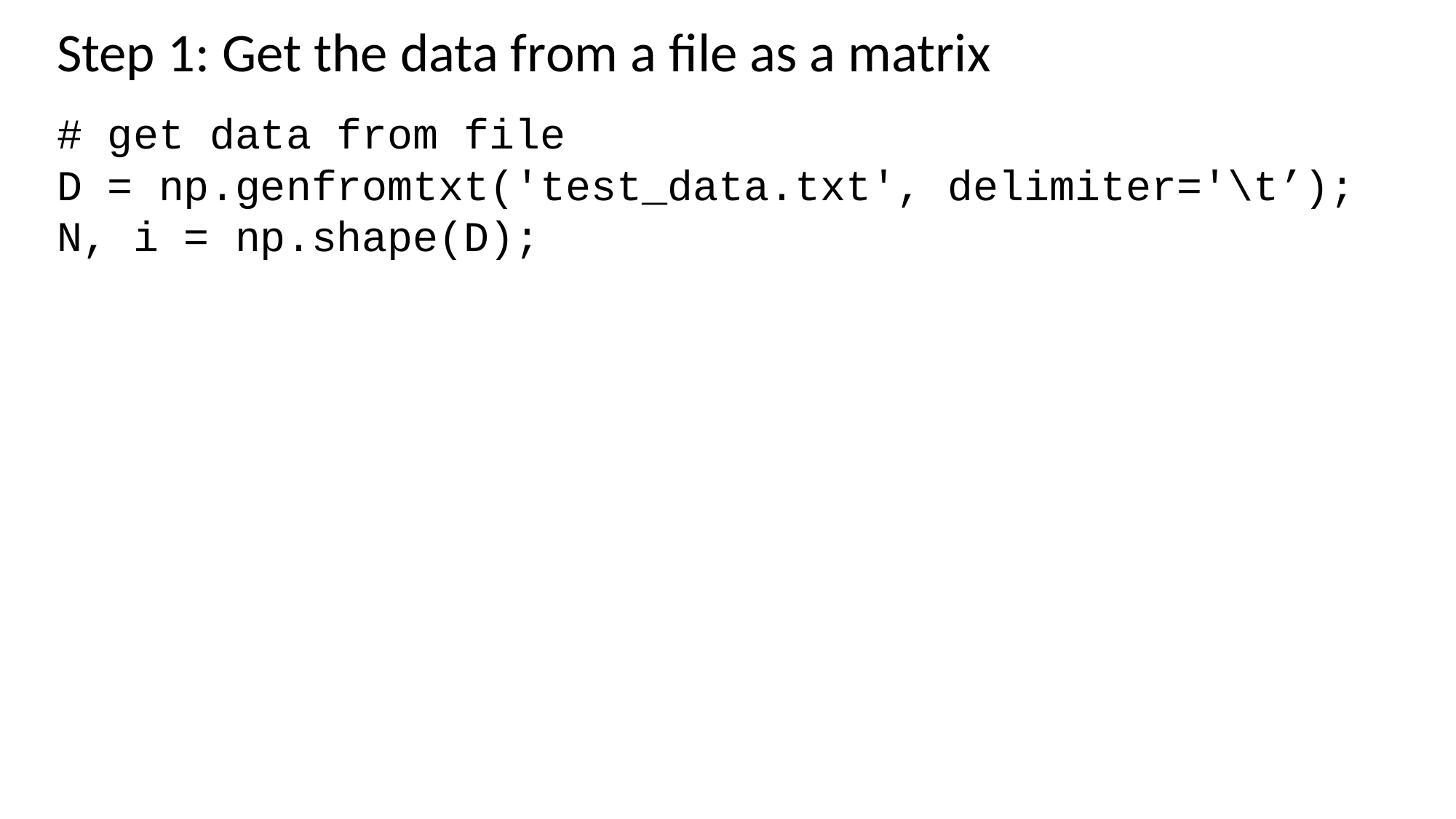

Step 1: Get the data from a file as a matrix
# get data from file
D = np.genfromtxt('test_data.txt', delimiter='\t’);
N, i = np.shape(D);